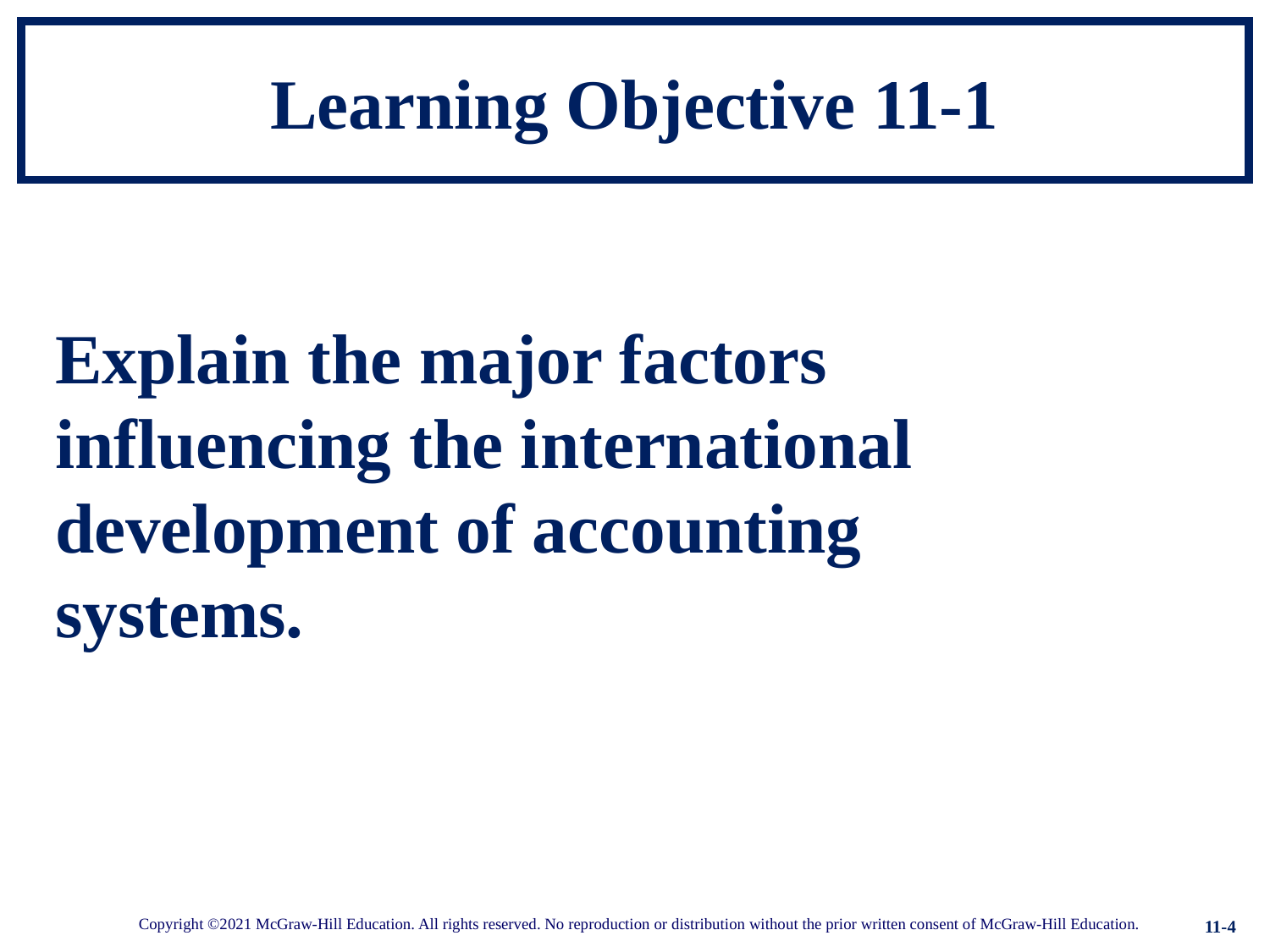

# Learning Objective 11-1

Explain the major factors
influencing the international
development of accounting
systems.

11-4
Copyright ©2021 McGraw-Hill Education. All rights reserved. No reproduction or distribution without the prior written consent of McGraw-Hill Education.